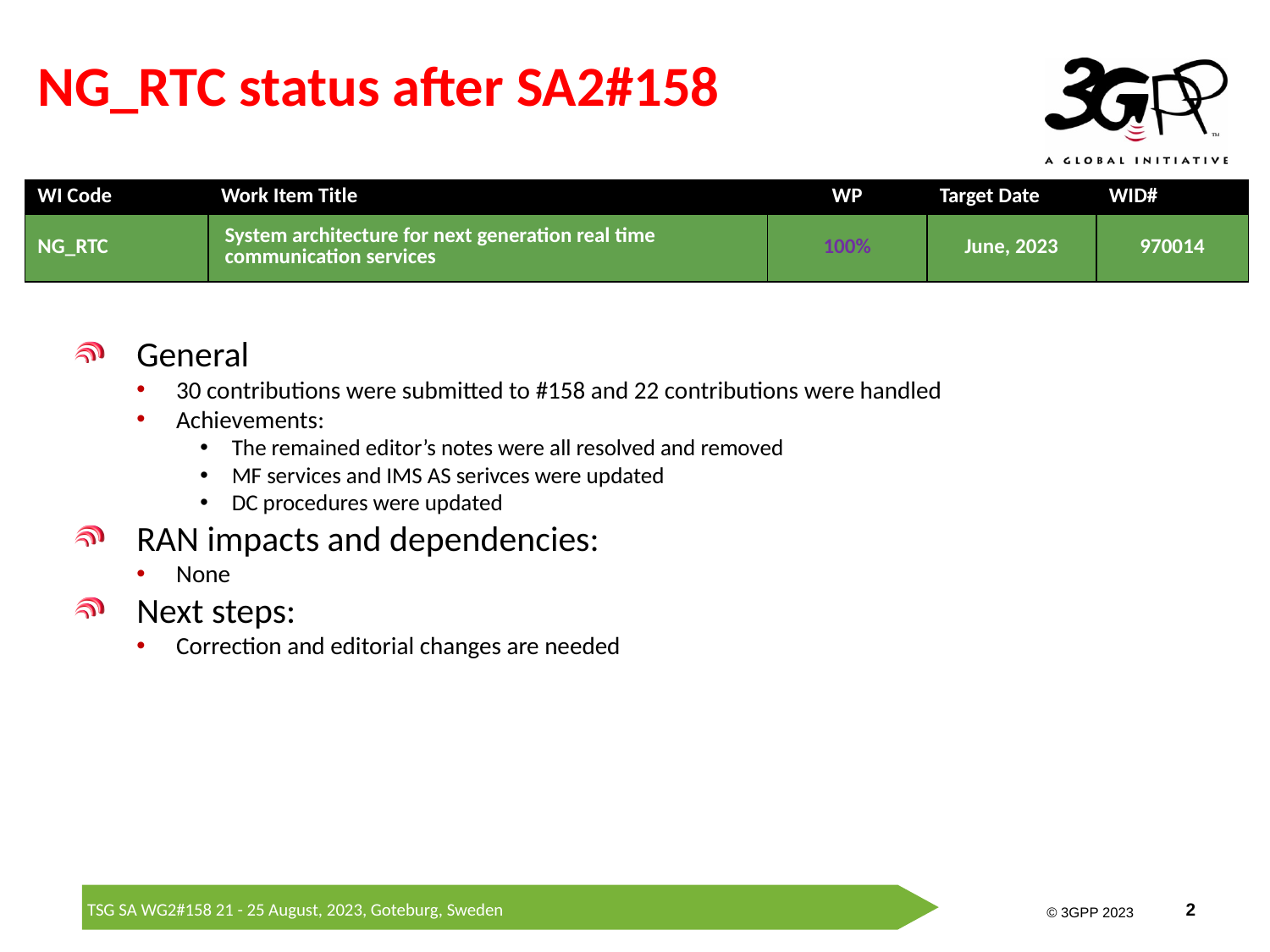

# NG_RTC status after SA2#158
| WI Code | Work Item Title | WP | Target Date | WID# |
| --- | --- | --- | --- | --- |
| NG\_RTC | System architecture for next generation real time communication services | 100% | June, 2023 | 970014 |
General
30 contributions were submitted to #158 and 22 contributions were handled
Achievements:
The remained editor’s notes were all resolved and removed
MF services and IMS AS serivces were updated
DC procedures were updated
RAN impacts and dependencies:
None
Next steps:
Correction and editorial changes are needed